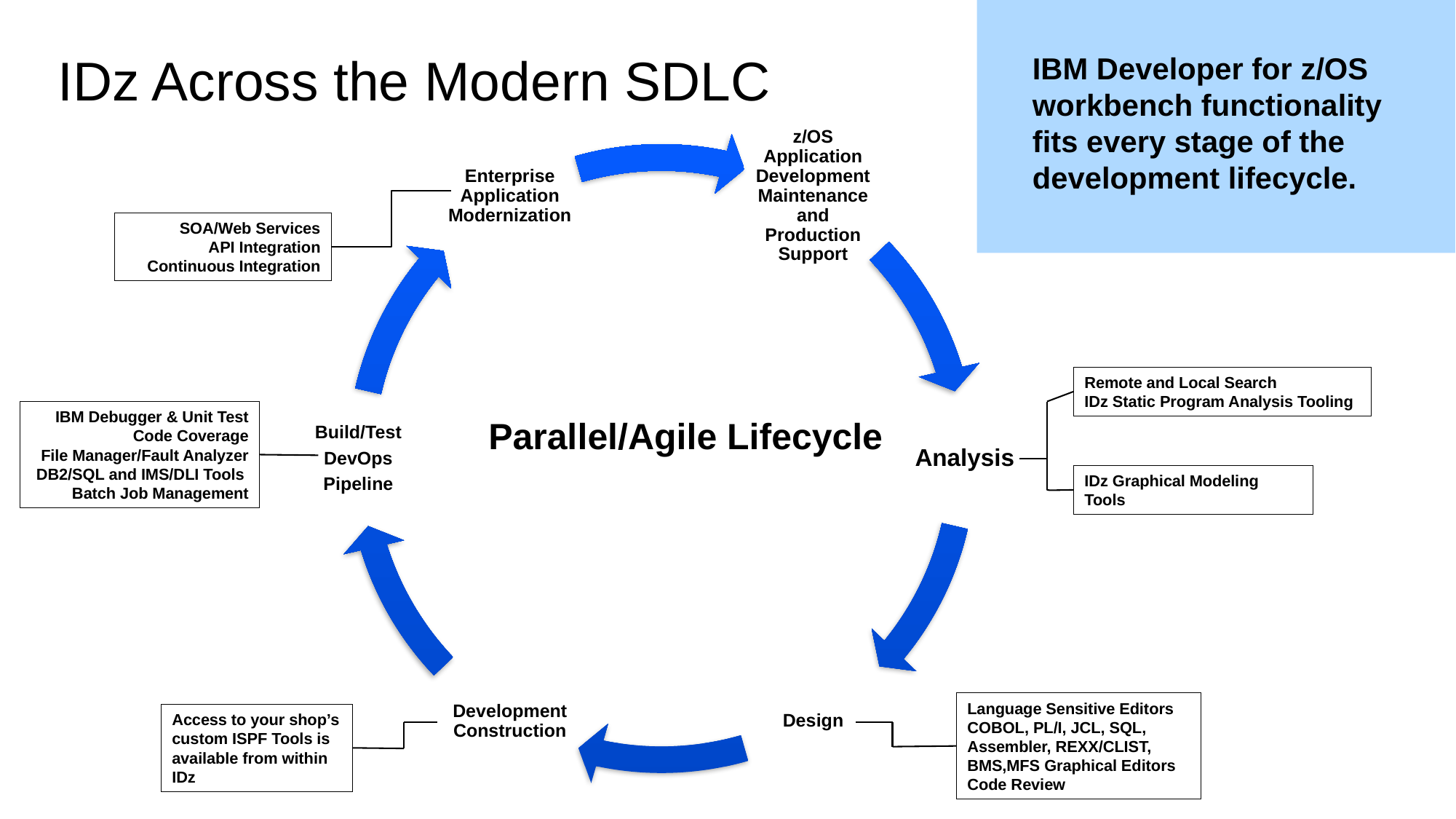

IDz Across the Modern SDLC
IBM Developer for z/OS workbench functionality fits every stage of the development lifecycle.
z/OS Application Development Maintenance and Production Support
Analysis
Design
Development Construction
Build/Test
DevOps
Pipeline
Enterprise Application Modernization
SOA/Web Services
API Integration
Continuous Integration
Remote and Local Search
IDz Static Program Analysis Tooling
IBM Debugger & Unit Test
Code Coverage
File Manager/Fault Analyzer
DB2/SQL and IMS/DLI Tools
Batch Job Management
Parallel/Agile Lifecycle
IDz Graphical Modeling Tools
Language Sensitive Editors
COBOL, PL/I, JCL, SQL, Assembler, REXX/CLIST,
BMS,MFS Graphical Editors
Code Review
Access to your shop’s custom ISPF Tools is available from within IDz